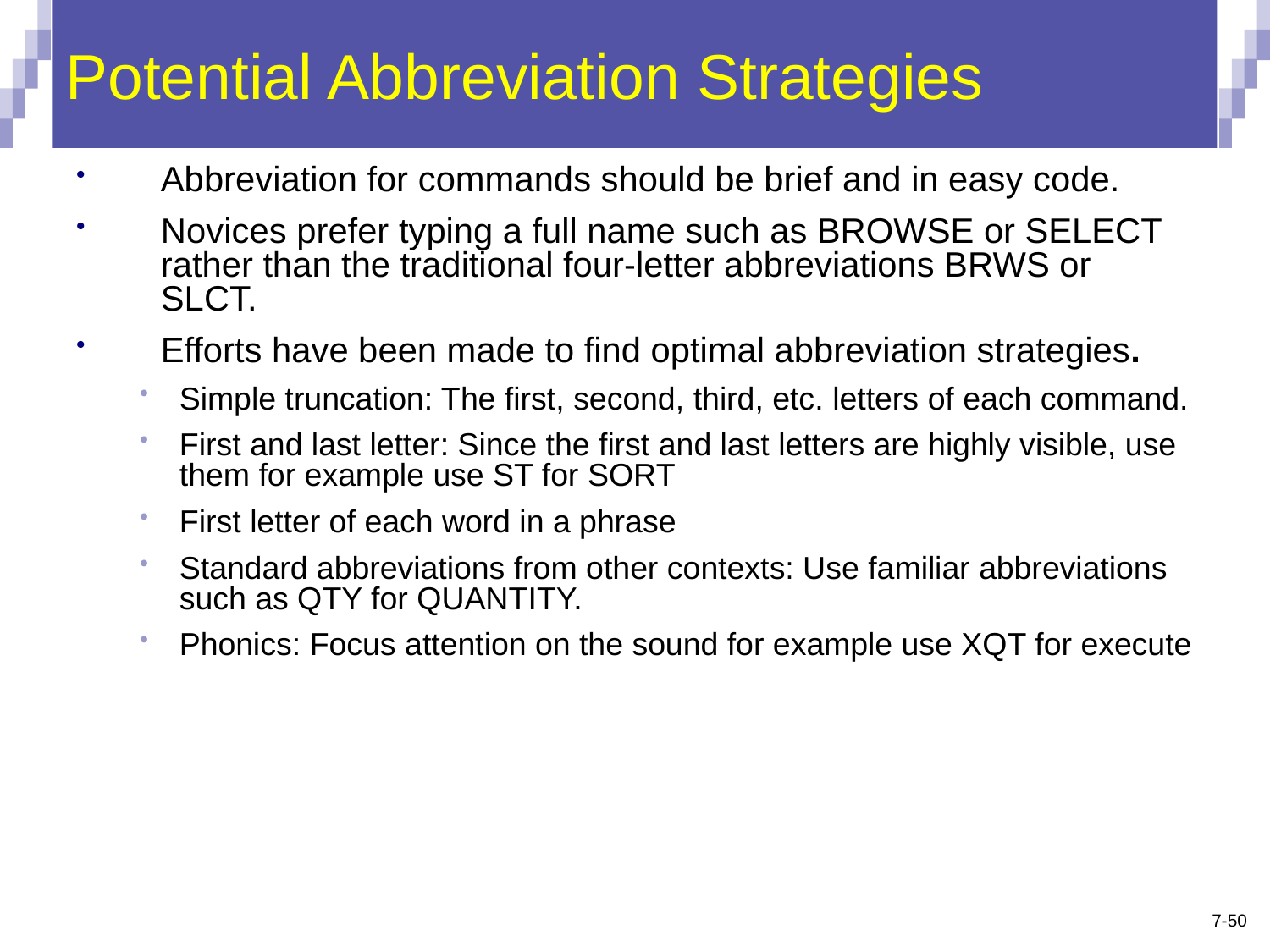

Potential Abbreviation Strategies
Abbreviation for commands should be brief and in easy code.
Novices prefer typing a full name such as BROWSE or SELECT rather than the traditional four-letter abbreviations BRWS or SLCT.
Efforts have been made to find optimal abbreviation strategies.
Simple truncation: The first, second, third, etc. letters of each command.
First and last letter: Since the first and last letters are highly visible, use them for example use ST for SORT
First letter of each word in a phrase
Standard abbreviations from other contexts: Use familiar abbreviations such as QTY for QUANTITY.
Phonics: Focus attention on the sound for example use XQT for execute
7-50